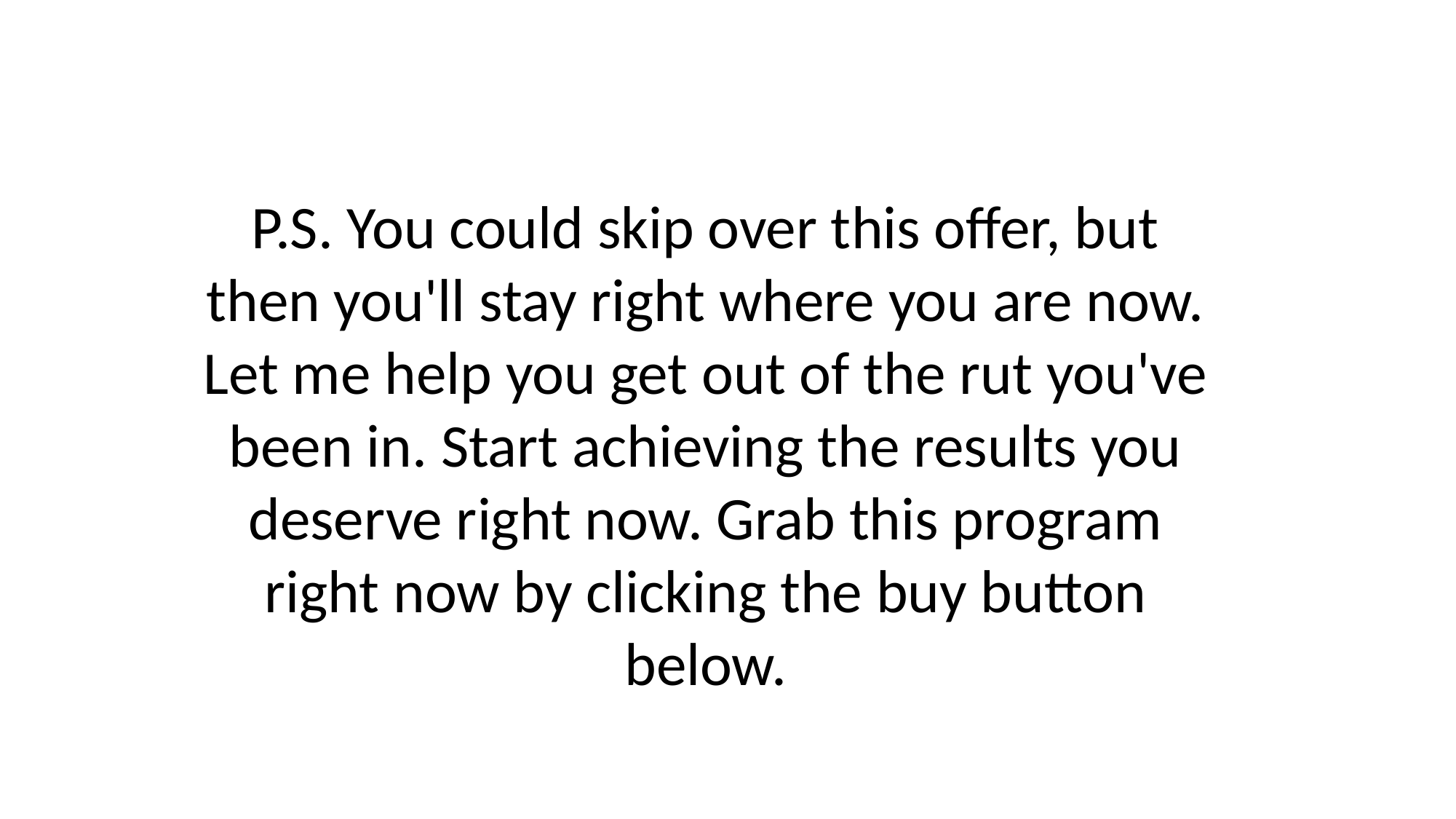

P.S. You could skip over this offer, but then you'll stay right where you are now. Let me help you get out of the rut you've been in. Start achieving the results you deserve right now. Grab this program right now by clicking the buy button below.